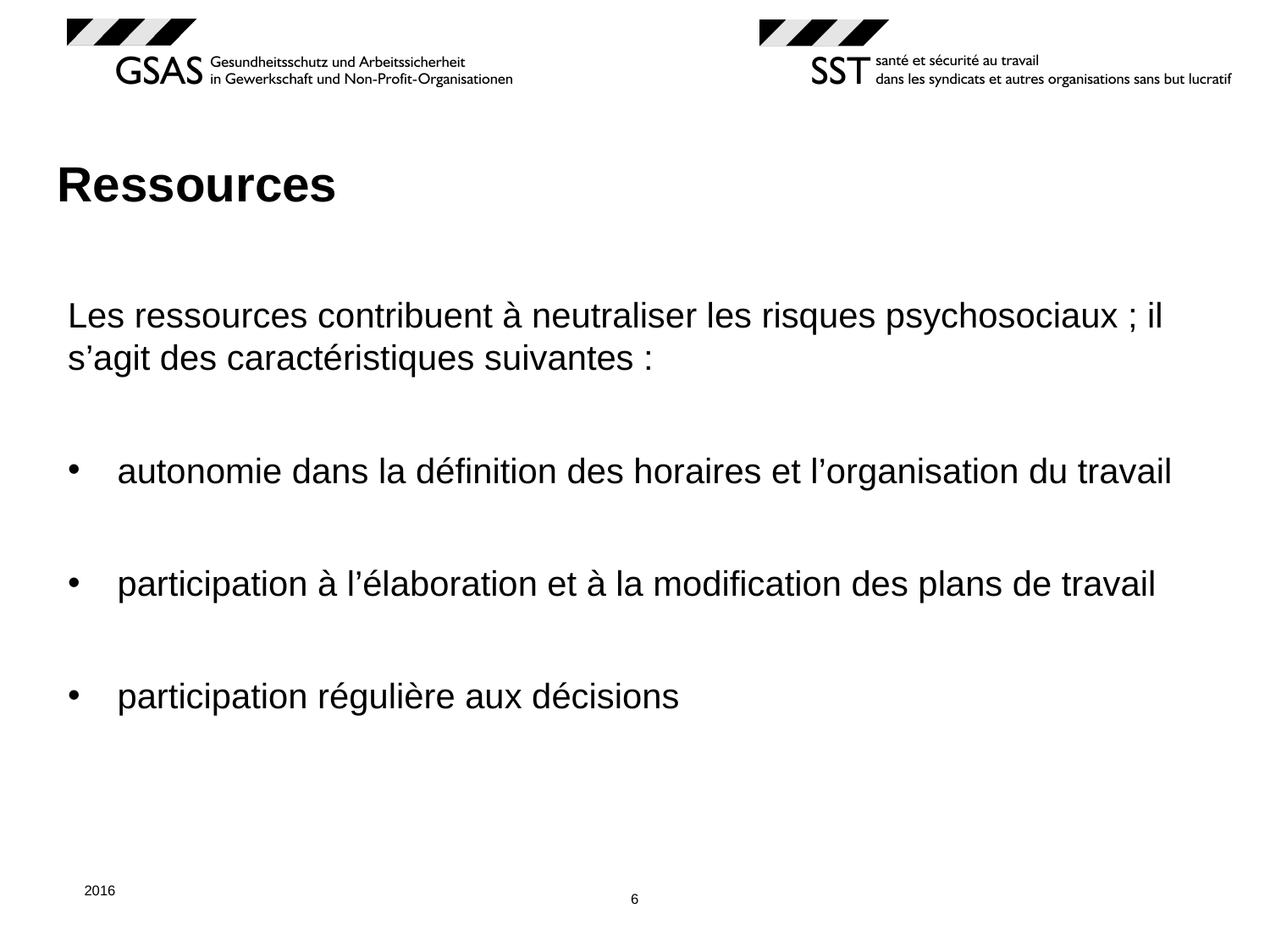

# Ressources
Les ressources contribuent à neutraliser les risques psychosociaux ; il s’agit des caractéristiques suivantes :
autonomie dans la définition des horaires et l’organisation du travail
participation à l’élaboration et à la modification des plans de travail
participation régulière aux décisions
  2016
6